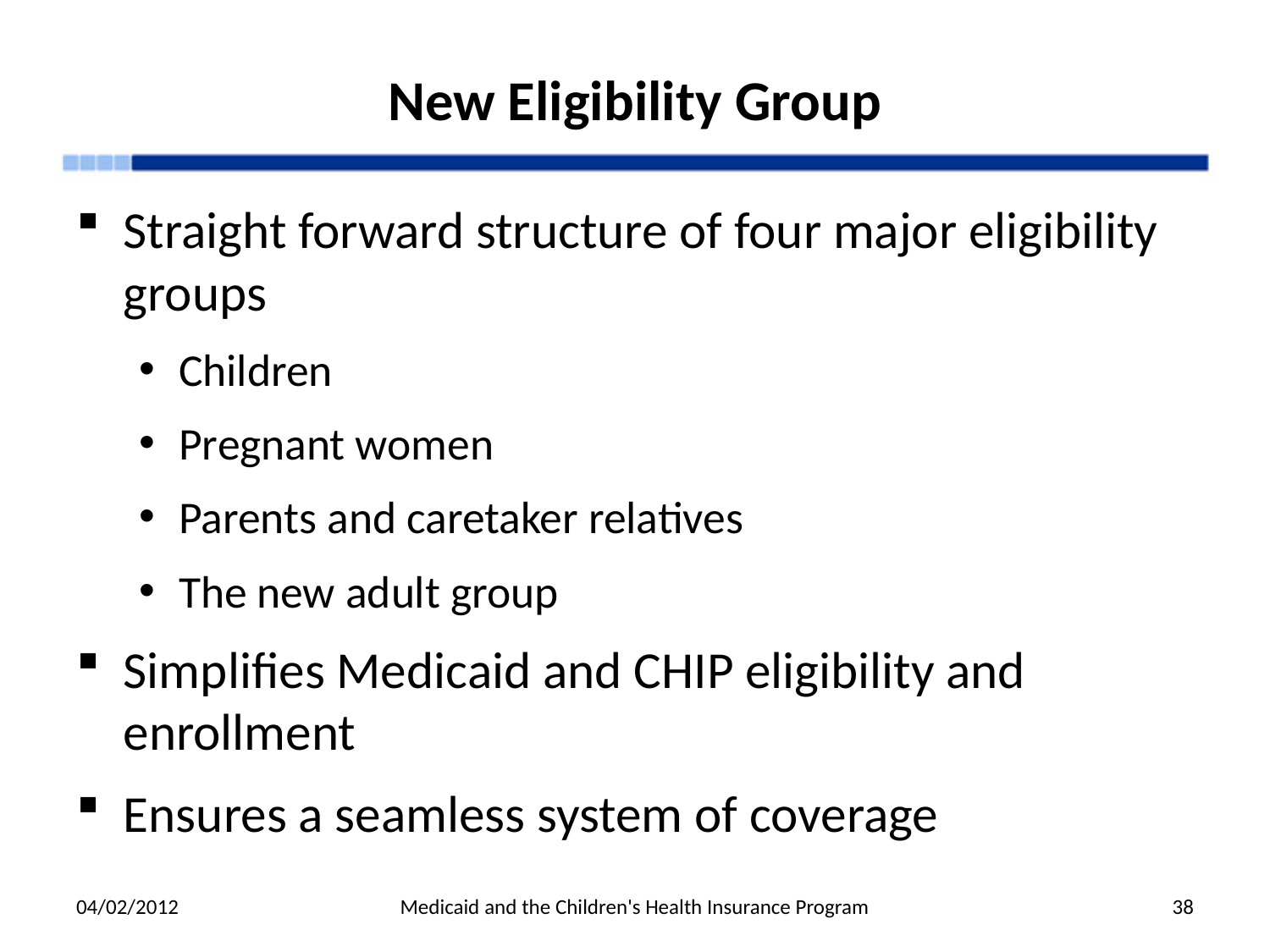

# New Eligibility Group
Straight forward structure of four major eligibility groups
Children
Pregnant women
Parents and caretaker relatives
The new adult group
Simplifies Medicaid and CHIP eligibility and enrollment
Ensures a seamless system of coverage

04/02/2012
Medicaid and the Children's Health Insurance Program
38